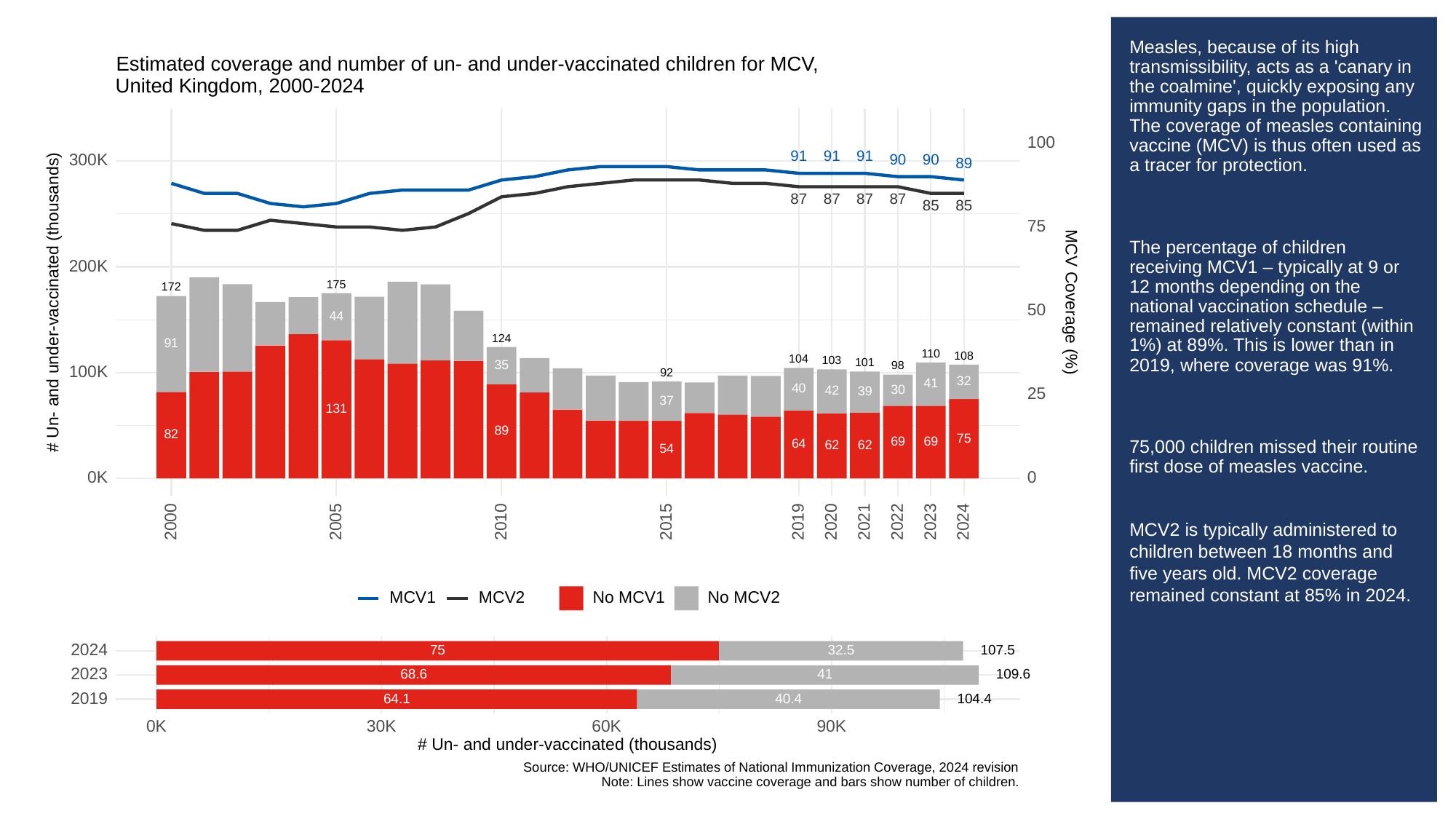

# Measles, because of its high transmissibility, acts as a 'canary in the coalmine', quickly exposing any immunity gaps in the population. The coverage of measles containing vaccine (MCV) is thus often used as a tracer for protection.

The percentage of children receiving MCV1 – typically at 9 or 12 months depending on the national vaccination schedule – remained relatively constant (within 1%) at 89%. This is lower than in 2019, where coverage was 91%.

75,000 children missed their routine first dose of measles vaccine.

MCV2 is typically administered to children between 18 months and five years old. MCV2 coverage remained constant at 85% in 2024.

Estimated coverage and number of un- and under-vaccinated children for MCV,
United Kingdom, 2000-2024

100
91
91
91
300K
90
90
89

87
87
87
87
85
85

75
200K

175

172

# Un- and under-vaccinated (thousands)
MCV Coverage (%)

50

44

124
91

110
108
104
103

101

35
98

100K

92

32
41

40
30
42
39
25

37

131

89
82
75
69
69
64
62
62
54
0K
0

2023
2000
2005
2010
2015
2019
2020
2021
2022
2024

MCV1
MCV2
No MCV1
No MCV2

2024
32.5
107.5
75

2023
68.6
109.6
41

2019
64.1
40.4
104.4

30K
0K
60K
90K
# Un- and under-vaccinated (thousands)
Source: WHO/UNICEF Estimates of National Immunization Coverage, 2024 revision
Note: Lines show vaccine coverage and bars show number of children.